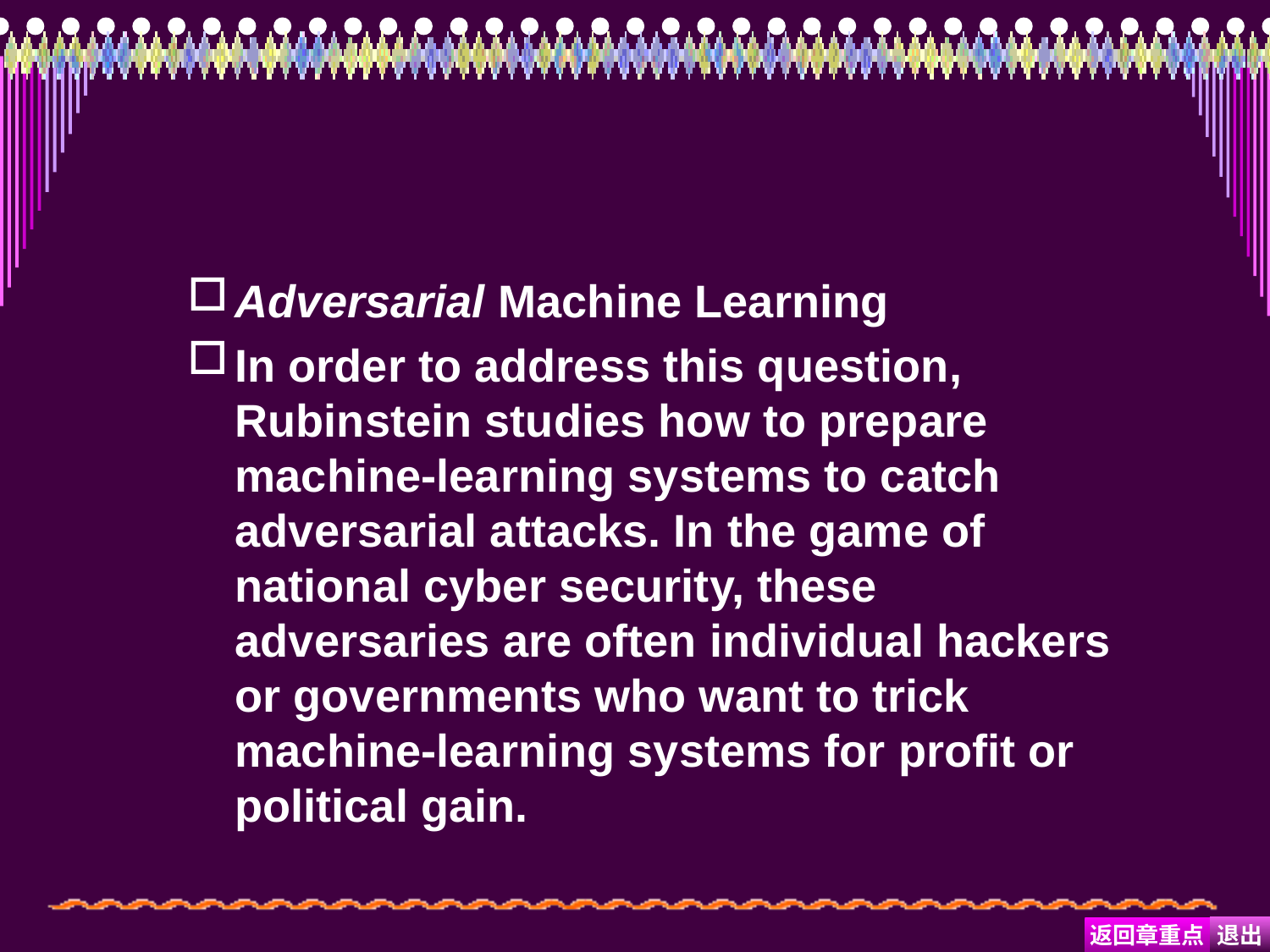

#
Adversarial Machine Learning
In order to address this question, Rubinstein studies how to prepare machine-learning systems to catch adversarial attacks. In the game of national cyber security, these adversaries are often individual hackers or governments who want to trick machine-learning systems for profit or political gain.